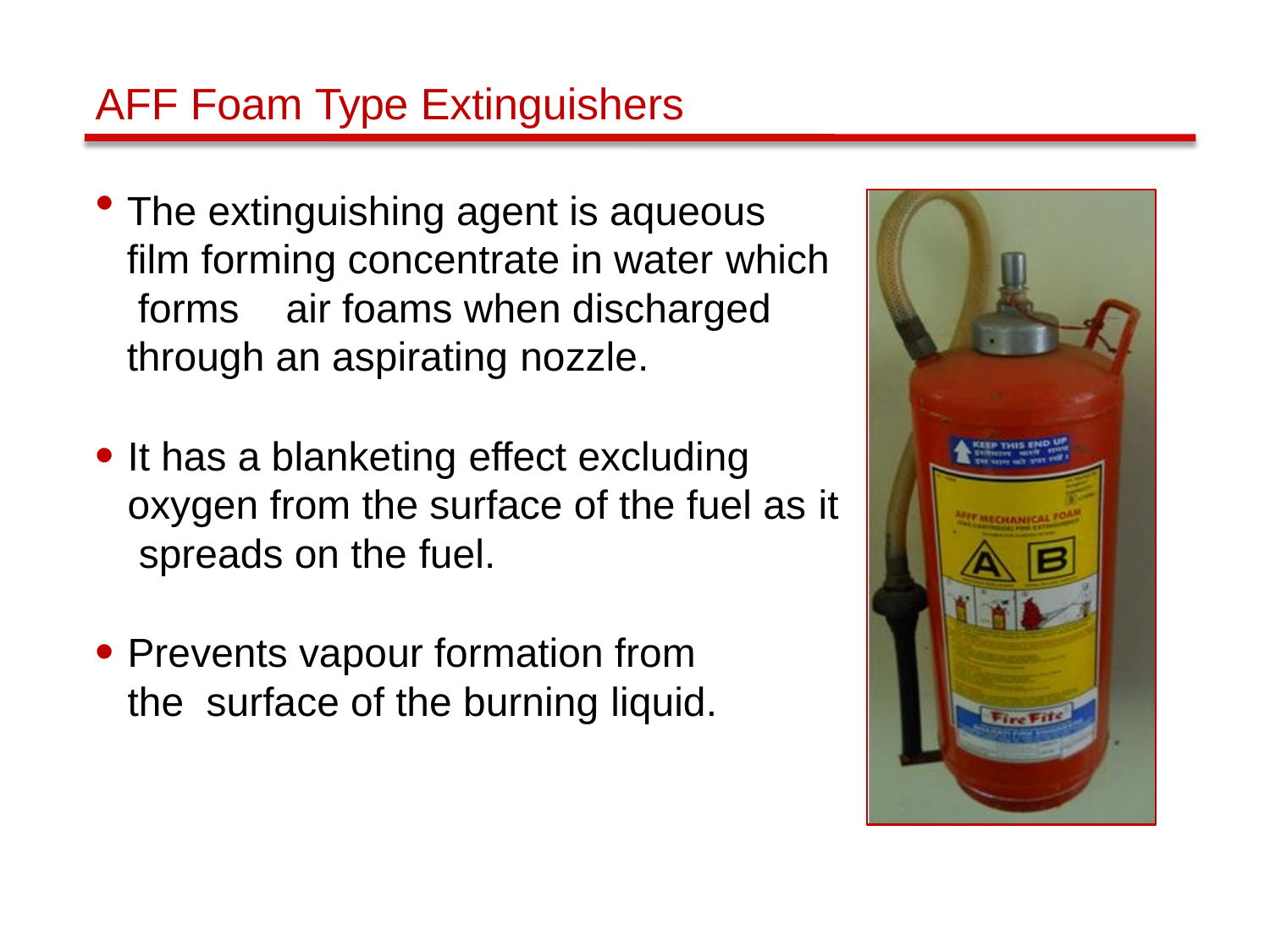

# AFF Foam Type Extinguishers

The extinguishing agent is aqueous  film forming concentrate in water which  forms	air foams when discharged  through an aspirating nozzle.

It has a blanketing effect excluding  oxygen from the surface of the fuel as it  spreads on the fuel.

Prevents vapour formation from the  surface of the burning liquid.